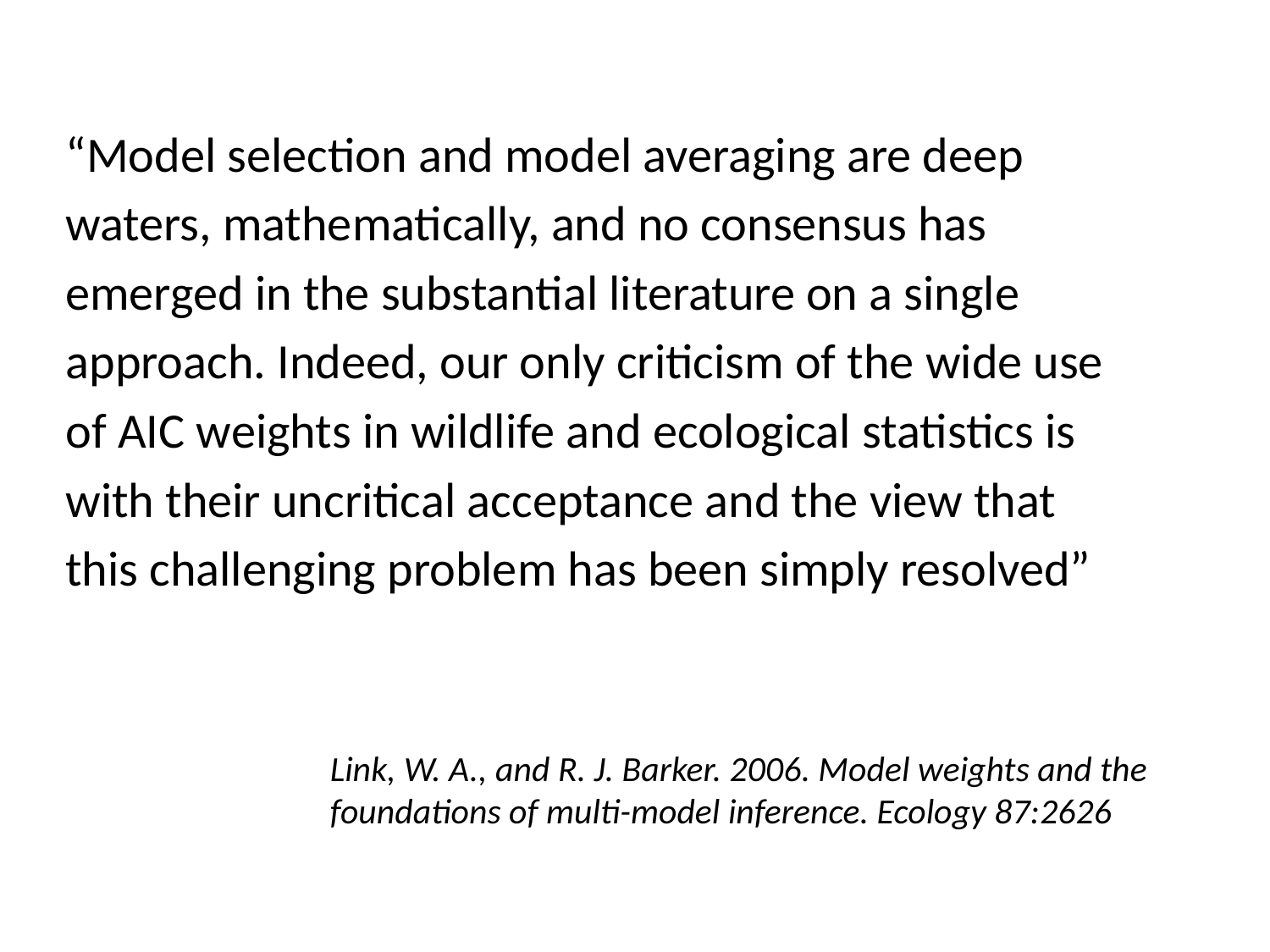

“Model selection and model averaging are deep
waters, mathematically, and no consensus has
emerged in the substantial literature on a single
approach. Indeed, our only criticism of the wide use
of AIC weights in wildlife and ecological statistics is
with their uncritical acceptance and the view that
this challenging problem has been simply resolved”
Link, W. A., and R. J. Barker. 2006. Model weights and the foundations of multi-model inference. Ecology 87:2626